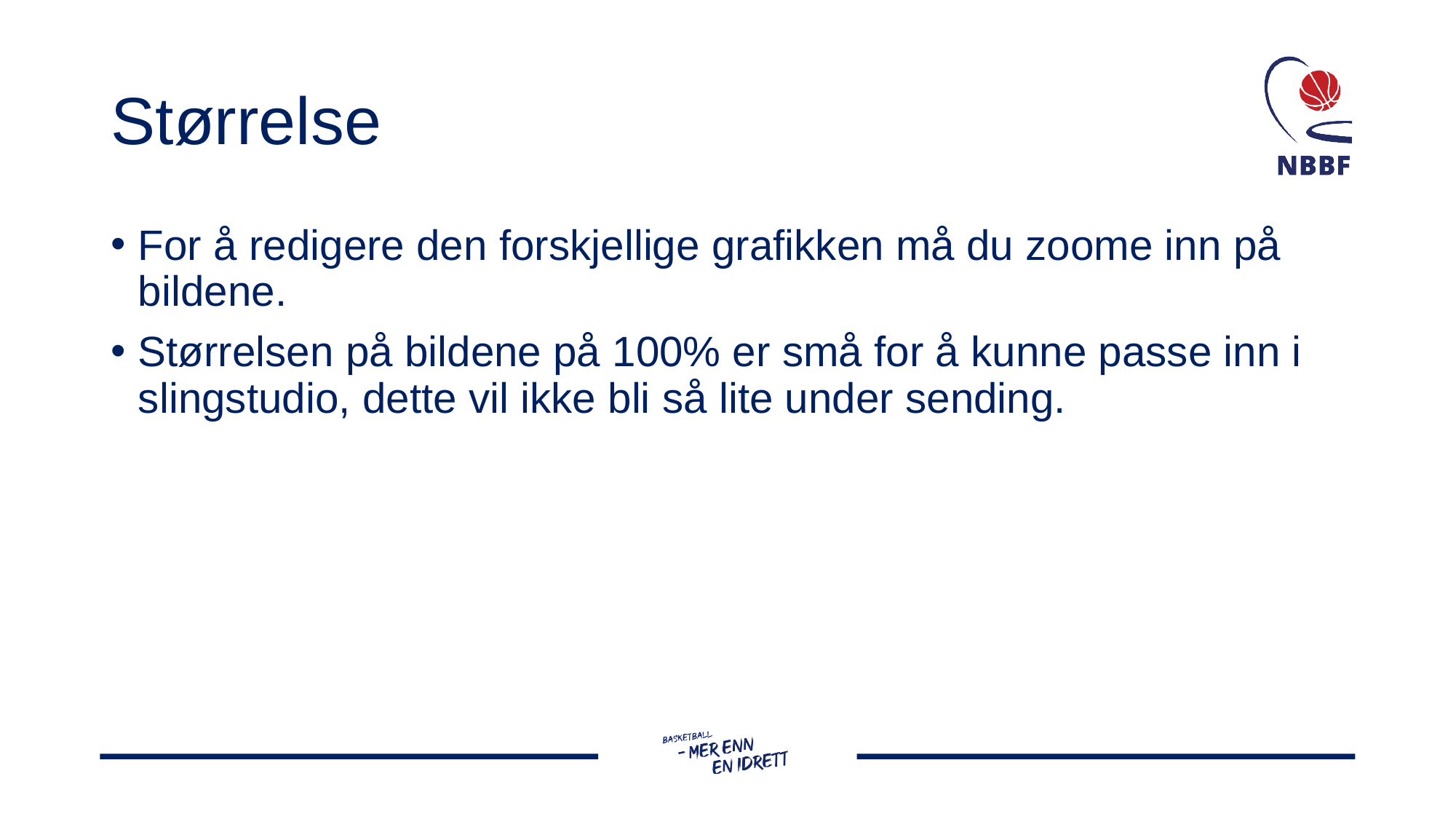

# Størrelse
For å redigere den forskjellige grafikken må du zoome inn på bildene.
Størrelsen på bildene på 100% er små for å kunne passe inn i slingstudio, dette vil ikke bli så lite under sending.